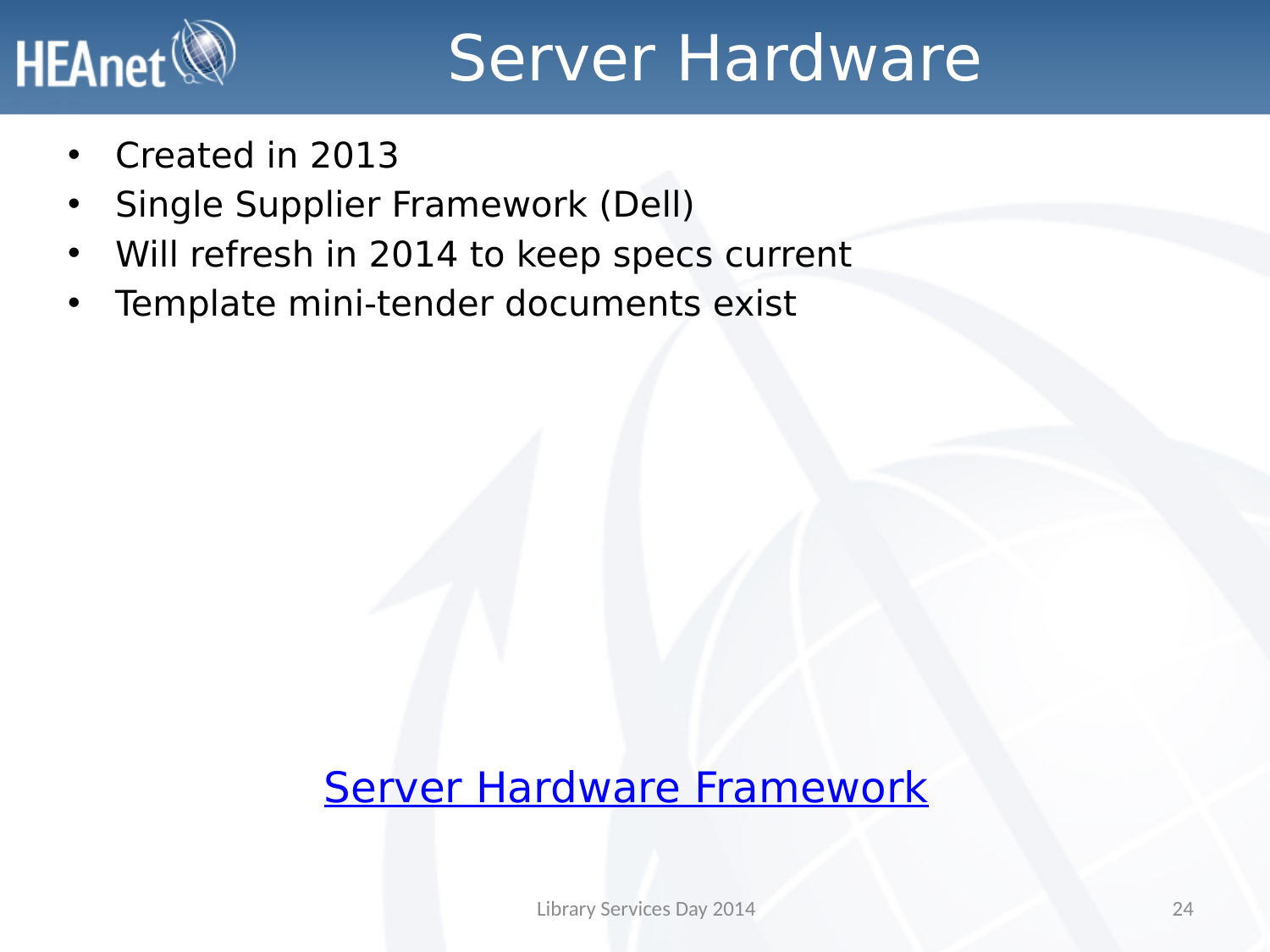

# Server Hardware
Created in 2013
Single Supplier Framework (Dell)
Will refresh in 2014 to keep specs current
Template mini-tender documents exist

Server Hardware Framework

Library Services Day 2014
24